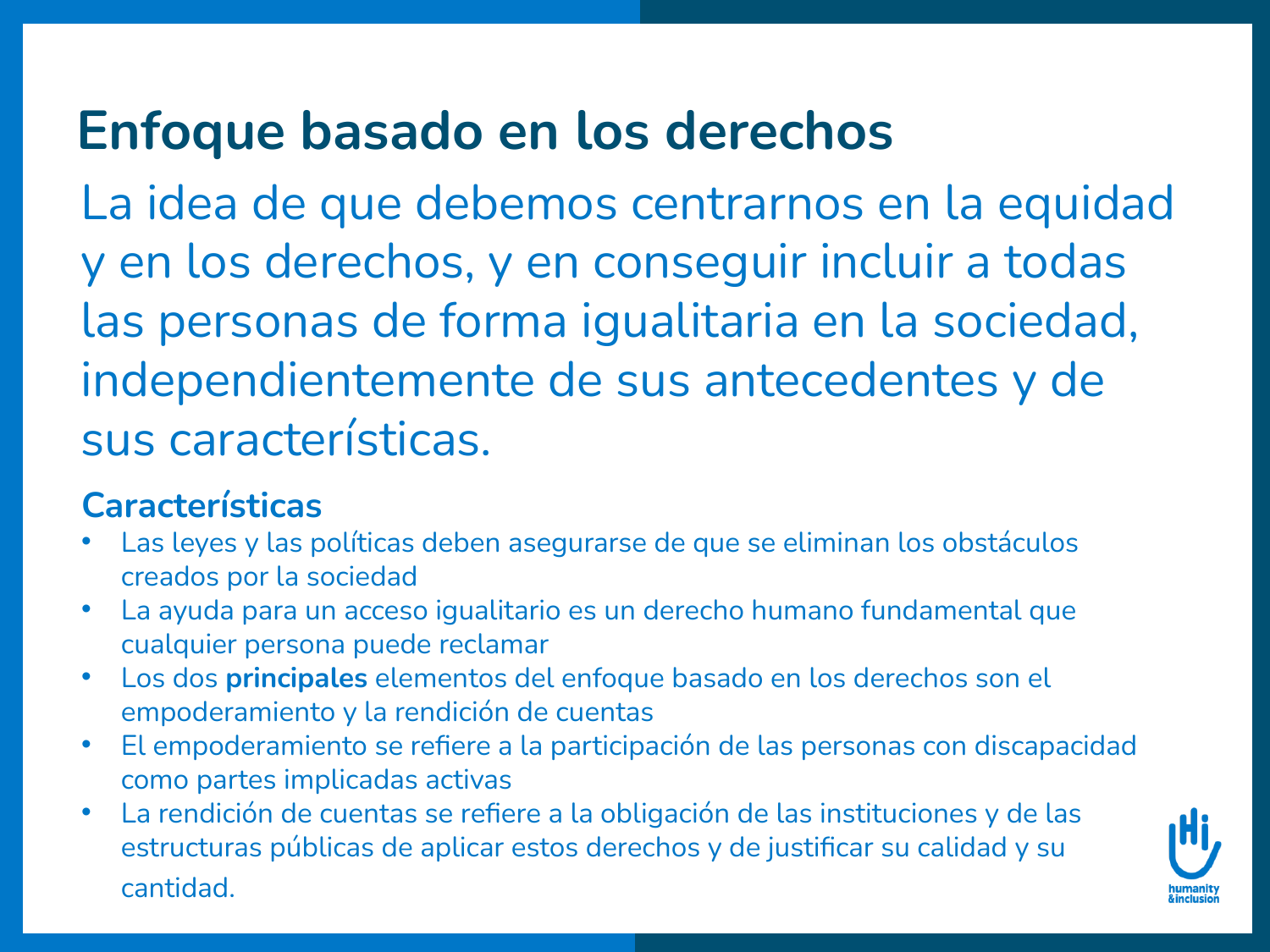

# Enfoque basado en los derechos
La idea de que debemos centrarnos en la equidad y en los derechos, y en conseguir incluir a todas las personas de forma igualitaria en la sociedad, independientemente de sus antecedentes y de sus características.
Características
Las leyes y las políticas deben asegurarse de que se eliminan los obstáculos creados por la sociedad
La ayuda para un acceso igualitario es un derecho humano fundamental que cualquier persona puede reclamar
Los dos principales elementos del enfoque basado en los derechos son el empoderamiento y la rendición de cuentas
El empoderamiento se refiere a la participación de las personas con discapacidad como partes implicadas activas
La rendición de cuentas se refiere a la obligación de las instituciones y de las estructuras públicas de aplicar estos derechos y de justificar su calidad y su cantidad.